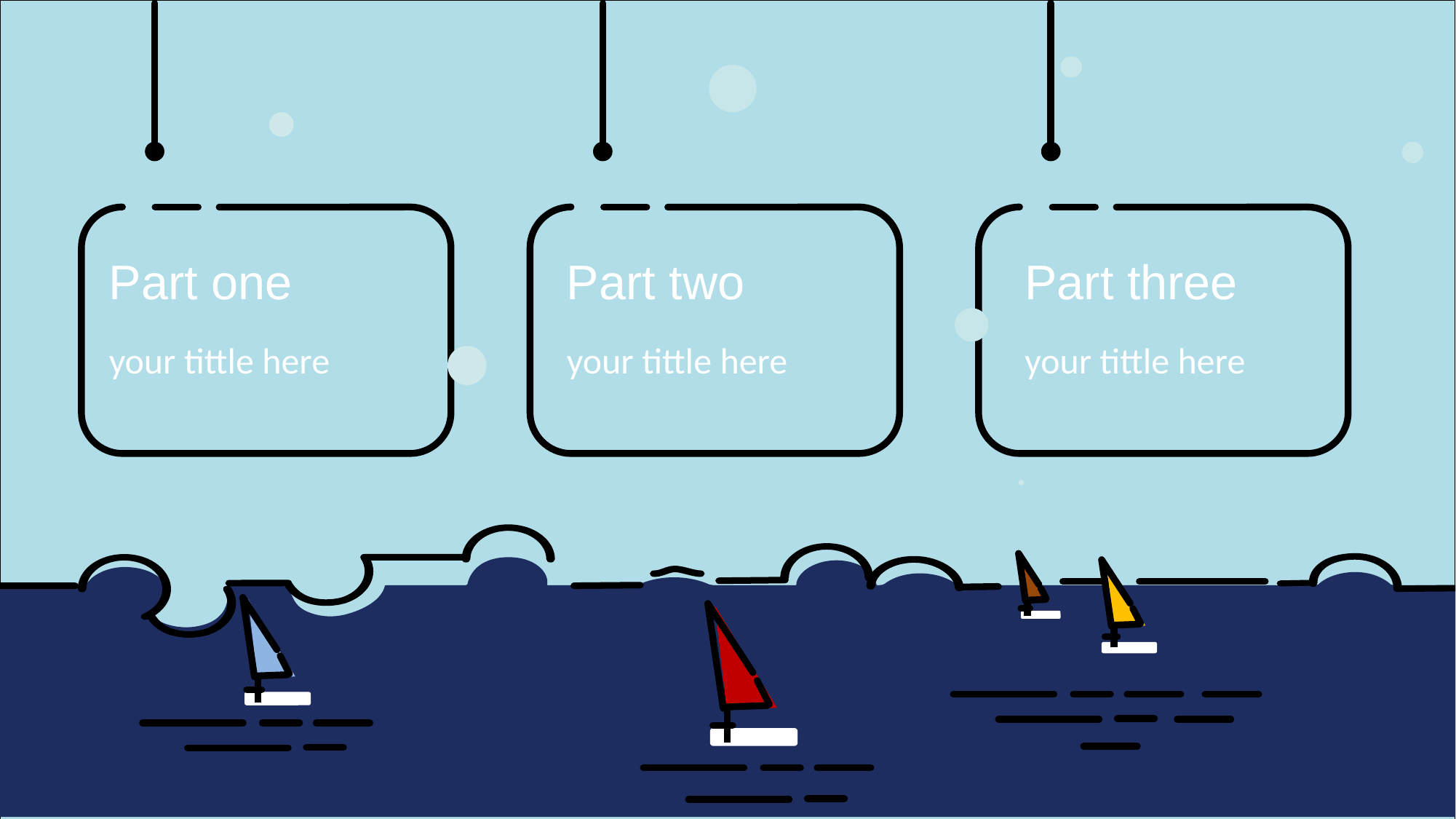

Part three
Part two
Part one

your tittle here
your tittle here
your tittle here